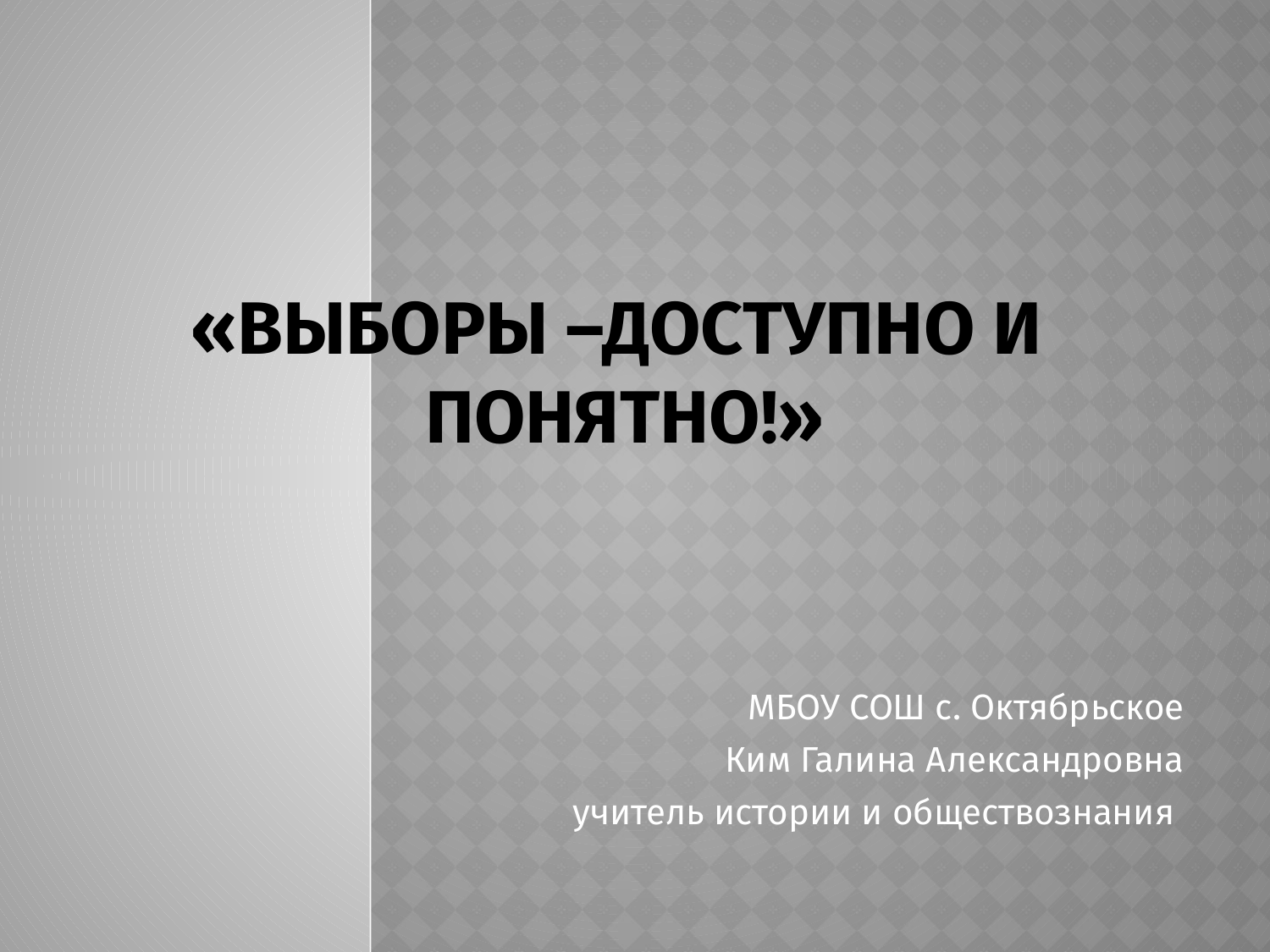

# «Выборы –доступно и  понятно!»
МБОУ СОШ с. Октябрьское
Ким Галина Александровна
учитель истории и обществознания